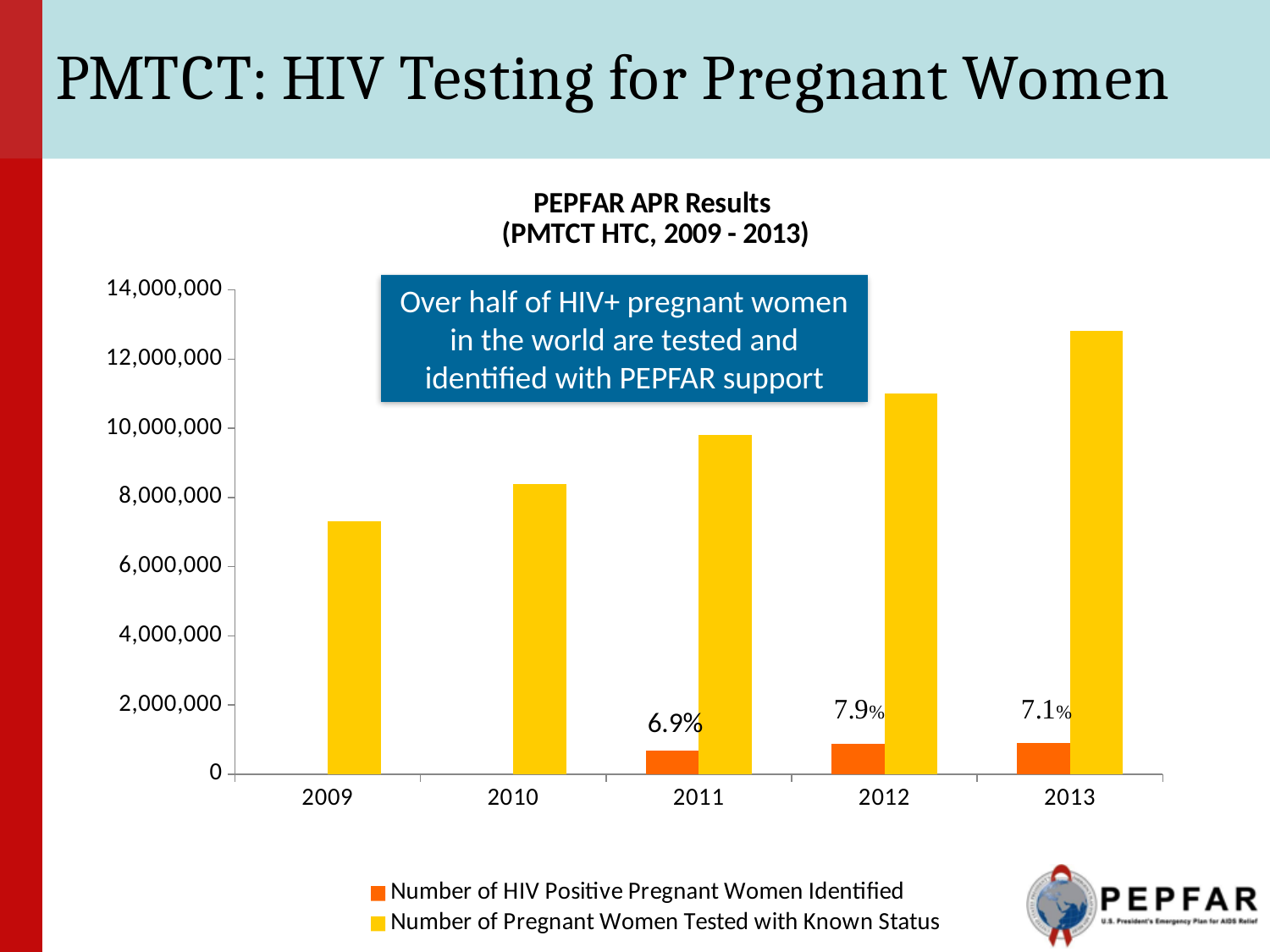

# PMTCT: HIV Testing for Pregnant Women

### Chart: PEPFAR APR Results
(PMTCT HTC, 2009 - 2013)

| Category |  |  |
|---|---|---|
| 2009 | None | 7304538.0 |
| 2010 | None | 8385004.0 |
| 2011 | 678758.0 | 9817506.0 |
| 2012 | 867634.0 | 11012542.0 |
| 2013 | 909027.0 | 12822051.0 |
Over half of HIV+ pregnant women in the world are tested and identified with PEPFAR support
6.9%